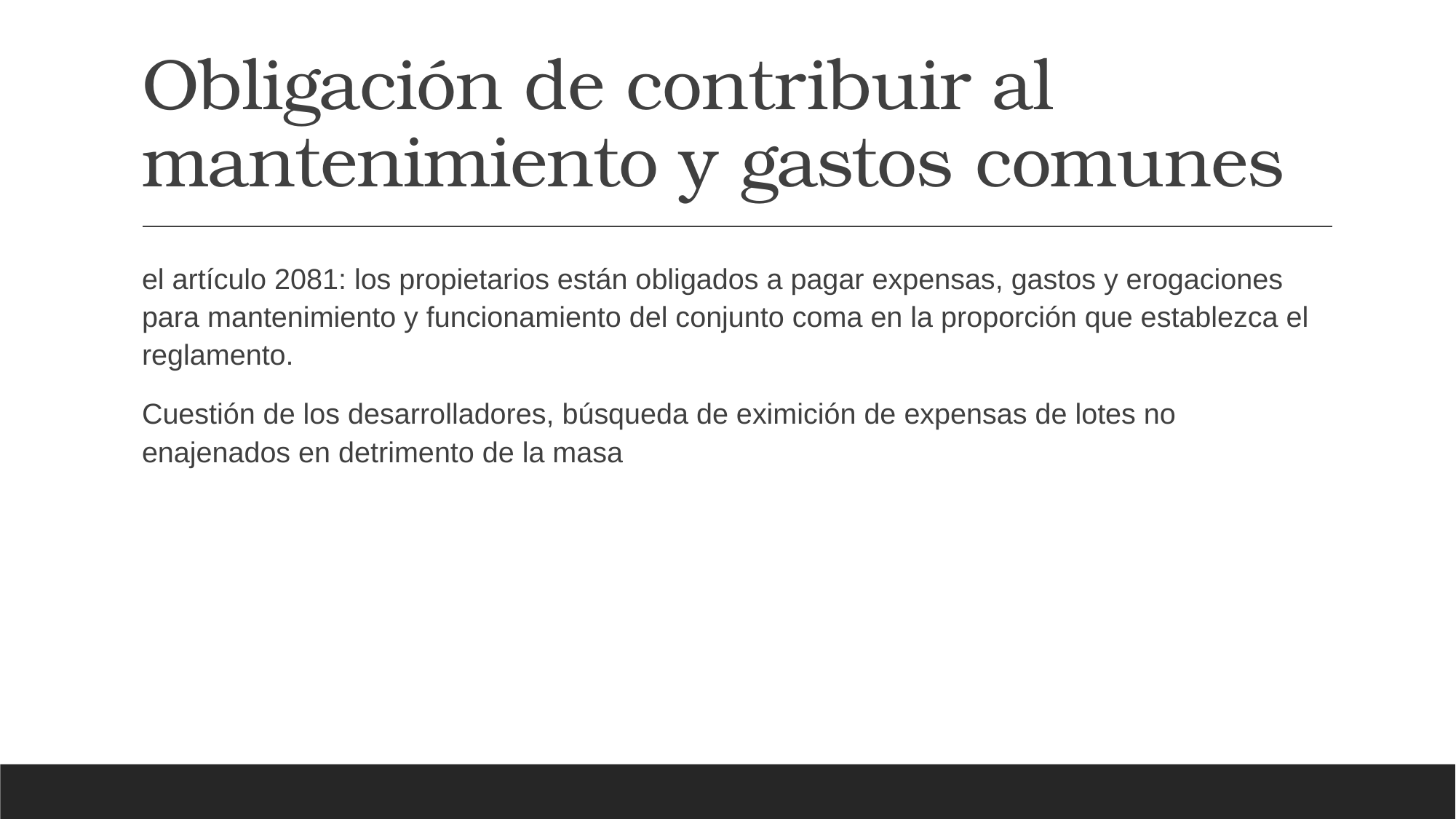

# Obligación de contribuir al mantenimiento y gastos comunes
el artículo 2081: los propietarios están obligados a pagar expensas, gastos y erogaciones para mantenimiento y funcionamiento del conjunto coma en la proporción que establezca el reglamento.
Cuestión de los desarrolladores, búsqueda de eximición de expensas de lotes no enajenados en detrimento de la masa